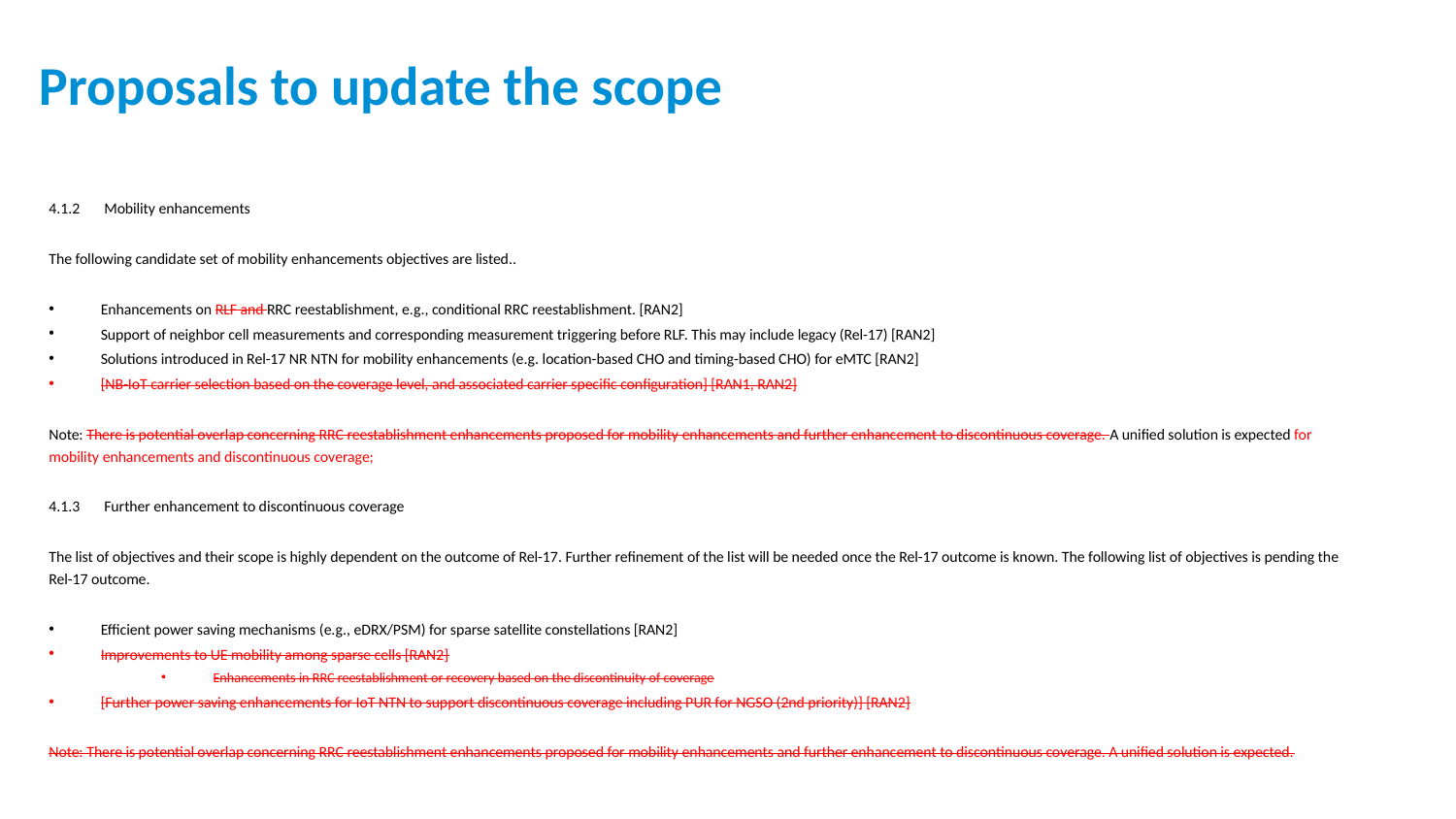

# Proposals to update the scope
4.1.2	Mobility enhancements

The following candidate set of mobility enhancements objectives are listed..

Enhancements on RLF and RRC reestablishment, e.g., conditional RRC reestablishment. [RAN2]
Support of neighbor cell measurements and corresponding measurement triggering before RLF. This may include legacy (Rel-17) [RAN2]
Solutions introduced in Rel-17 NR NTN for mobility enhancements (e.g. location-based CHO and timing-based CHO) for eMTC [RAN2]
[NB-IoT carrier selection based on the coverage level, and associated carrier specific configuration] [RAN1, RAN2]

Note: There is potential overlap concerning RRC reestablishment enhancements proposed for mobility enhancements and further enhancement to discontinuous coverage. A unified solution is expected for mobility enhancements and discontinuous coverage;

4.1.3	Further enhancement to discontinuous coverage

The list of objectives and their scope is highly dependent on the outcome of Rel-17. Further refinement of the list will be needed once the Rel-17 outcome is known. The following list of objectives is pending the Rel-17 outcome.

Efficient power saving mechanisms (e.g., eDRX/PSM) for sparse satellite constellations [RAN2]
Improvements to UE mobility among sparse cells [RAN2]
Enhancements in RRC reestablishment or recovery based on the discontinuity of coverage
[Further power saving enhancements for IoT NTN to support discontinuous coverage including PUR for NGSO (2nd priority)] [RAN2]

Note: There is potential overlap concerning RRC reestablishment enhancements proposed for mobility enhancements and further enhancement to discontinuous coverage. A unified solution is expected.